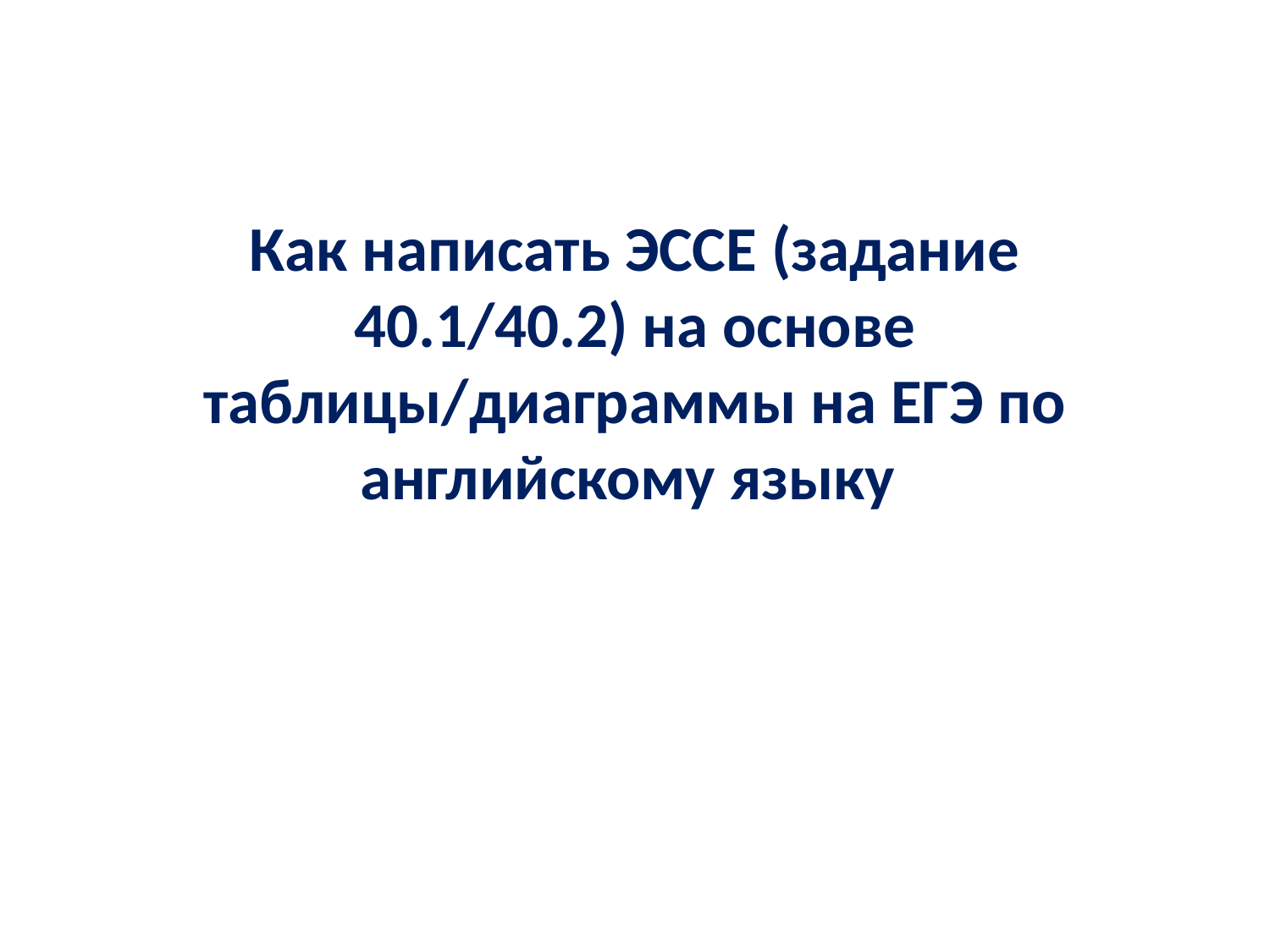

# Как написать ЭССЕ (задание 40.1/40.2) на основе таблицы/диаграммы на ЕГЭ по английскому языку